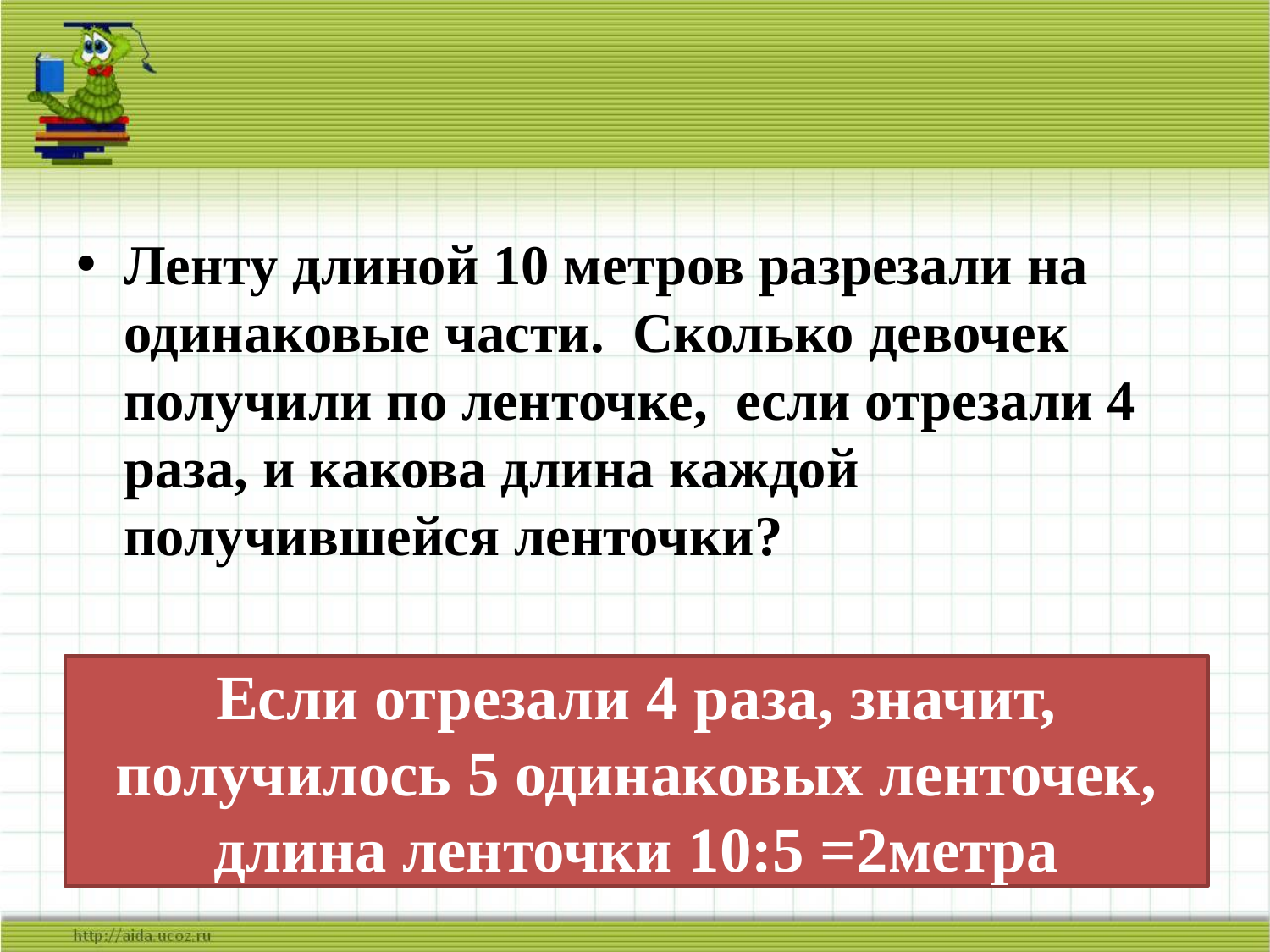

Ленту длиной 10 метров разрезали на одинаковые части.  Сколько девочек получили по ленточке,  если отрезали 4 раза, и какова длина каждой получившейся ленточки?

# Если отрезали 4 раза, значит, получилось 5 одинаковых ленточек, длина ленточки 10:5 =2метра